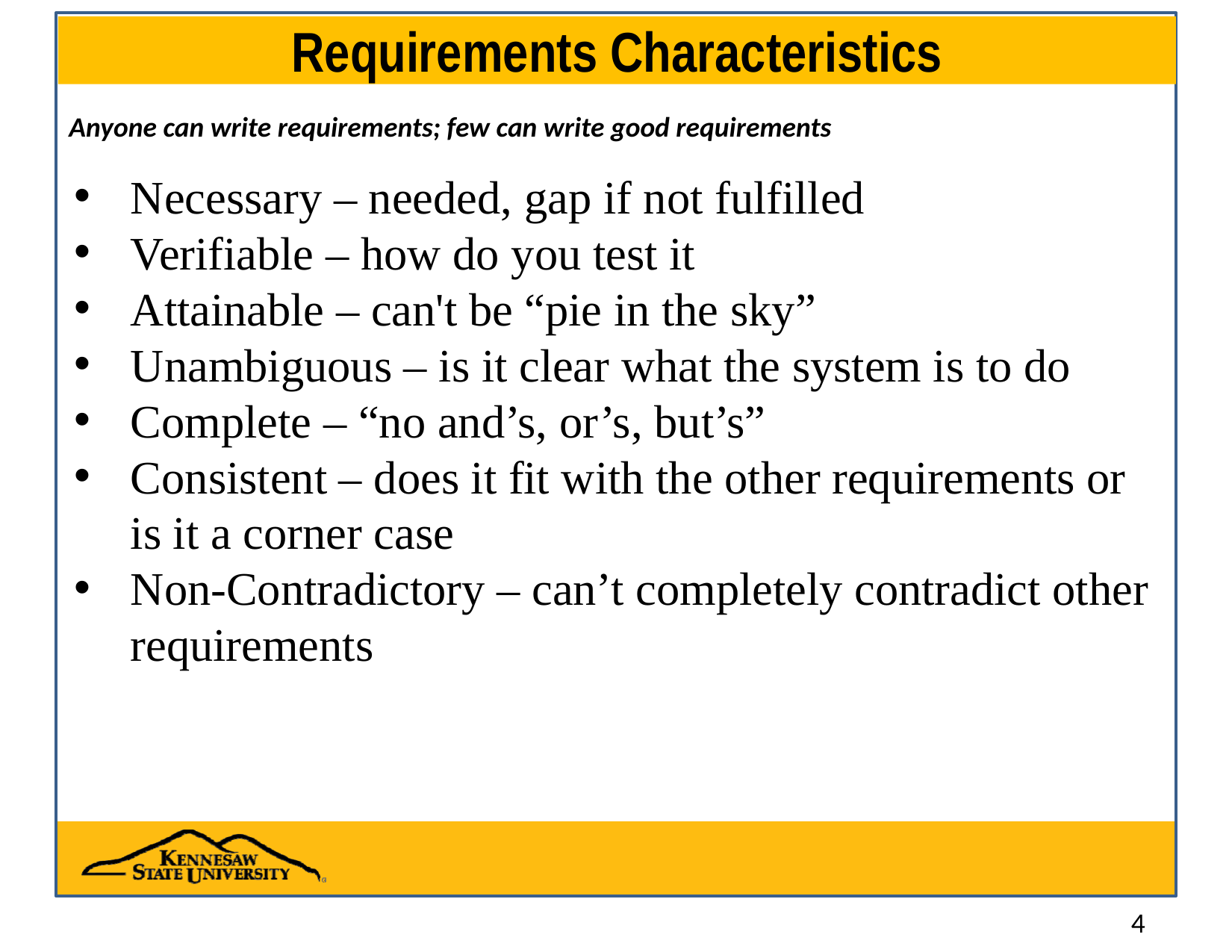

# Requirements Characteristics
Anyone can write requirements; few can write good requirements
Necessary – needed, gap if not fulfilled
Verifiable – how do you test it
Attainable – can't be “pie in the sky”
Unambiguous – is it clear what the system is to do
Complete – “no and’s, or’s, but’s”
Consistent – does it fit with the other requirements or is it a corner case
Non-Contradictory – can’t completely contradict other requirements